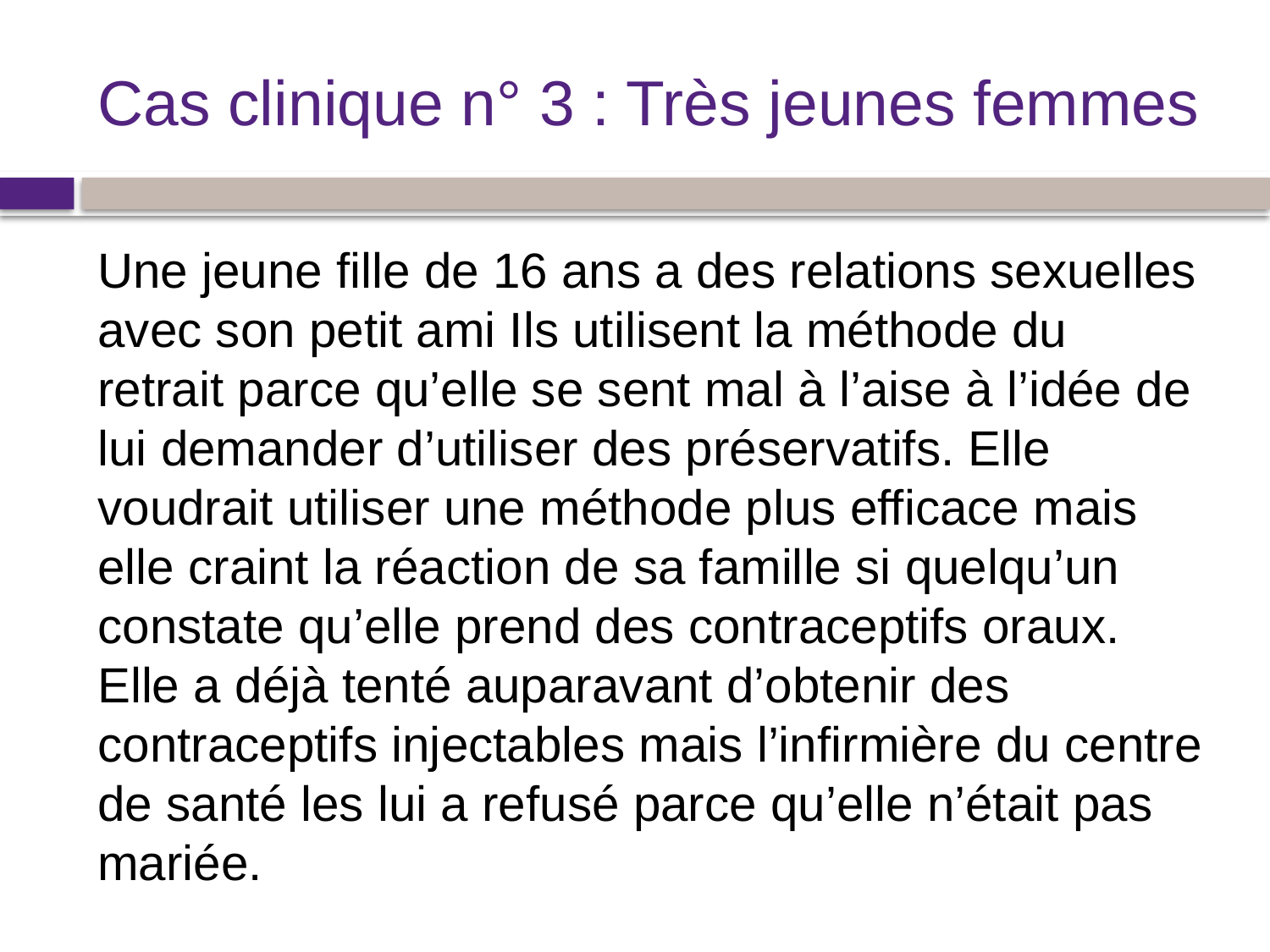

# Cas clinique n° 3 : Très jeunes femmes
Une jeune fille de 16 ans a des relations sexuelles avec son petit ami Ils utilisent la méthode du retrait parce qu’elle se sent mal à l’aise à l’idée de lui demander d’utiliser des préservatifs. Elle voudrait utiliser une méthode plus efficace mais elle craint la réaction de sa famille si quelqu’un constate qu’elle prend des contraceptifs oraux. Elle a déjà tenté auparavant d’obtenir des contraceptifs injectables mais l’infirmière du centre de santé les lui a refusé parce qu’elle n’était pas mariée.